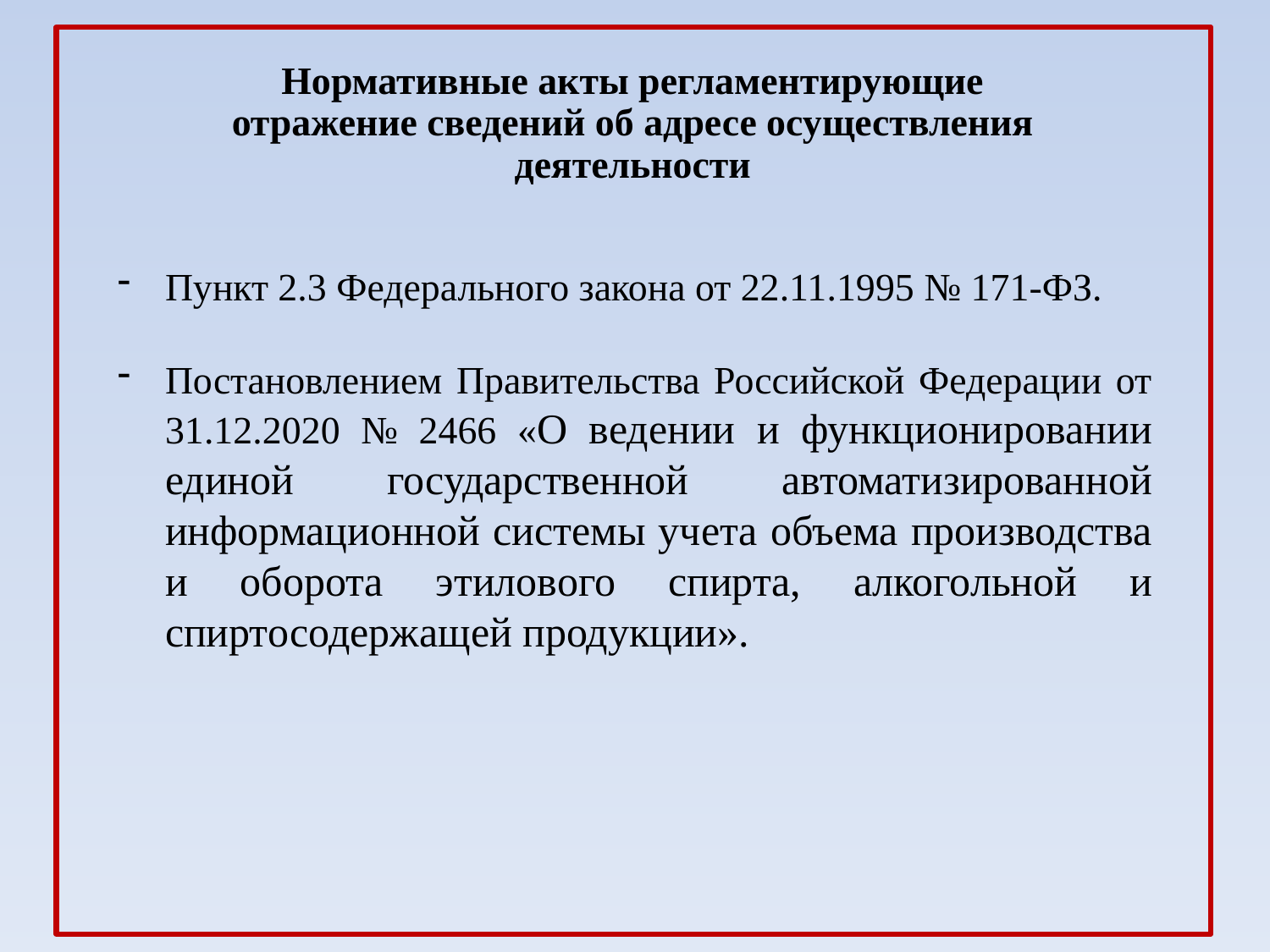

Нормативные акты регламентирующие отражение сведений об адресе осуществления деятельности

Пункт 2.3 Федерального закона от 22.11.1995 № 171-ФЗ.

Постановлением Правительства Российской Федерации от 31.12.2020 № 2466 «О ведении и функционировании единой государственной автоматизированной информационной системы учета объема производства и оборота этилового спирта, алкогольной и спиртосодержащей продукции».